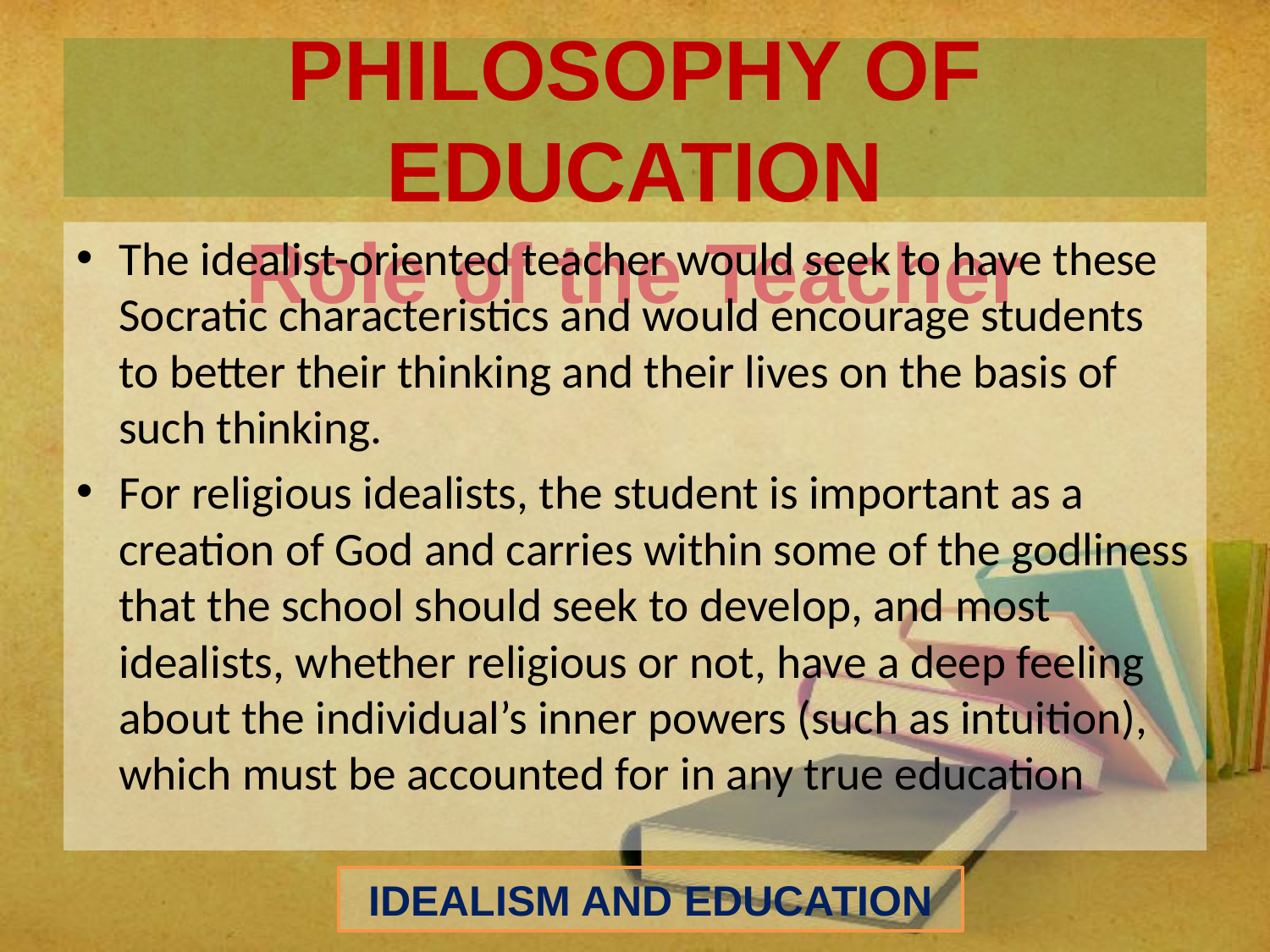

# IDEALISM AS A PHILOSOPHY OF EDUCATION Role of the Teacher
The idealist-oriented teacher would seek to have these Socratic characteristics and would encourage students to better their thinking and their lives on the basis of such thinking.
For religious idealists, the student is important as a creation of God and carries within some of the godliness that the school should seek to develop, and most idealists, whether religious or not, have a deep feeling about the individual’s inner powers (such as intuition), which must be accounted for in any true education
IDEALISM AND EDUCATION